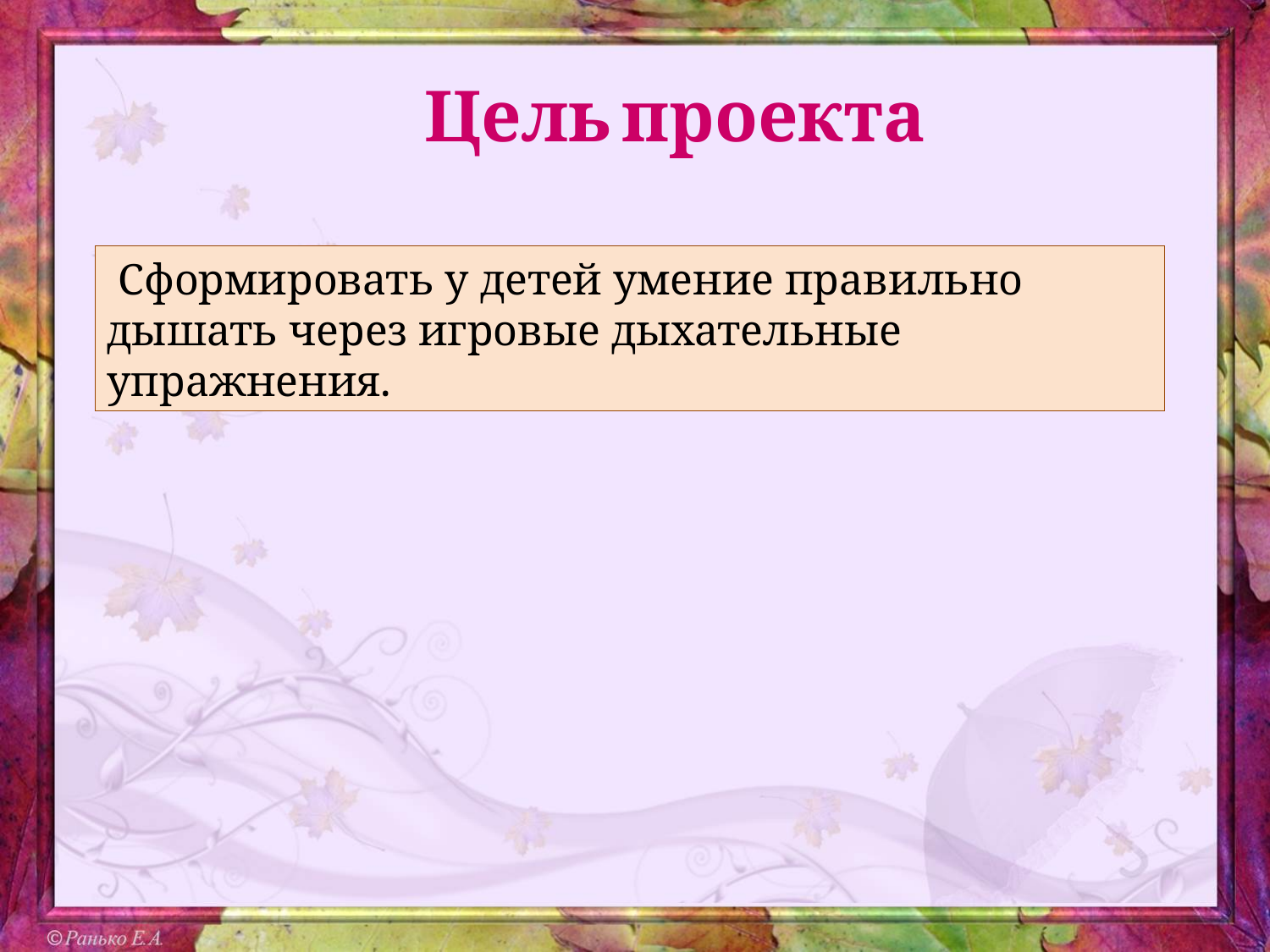

Цель проекта

 Сформировать у детей умение правильно дышать через игровые дыхательные упражнения.